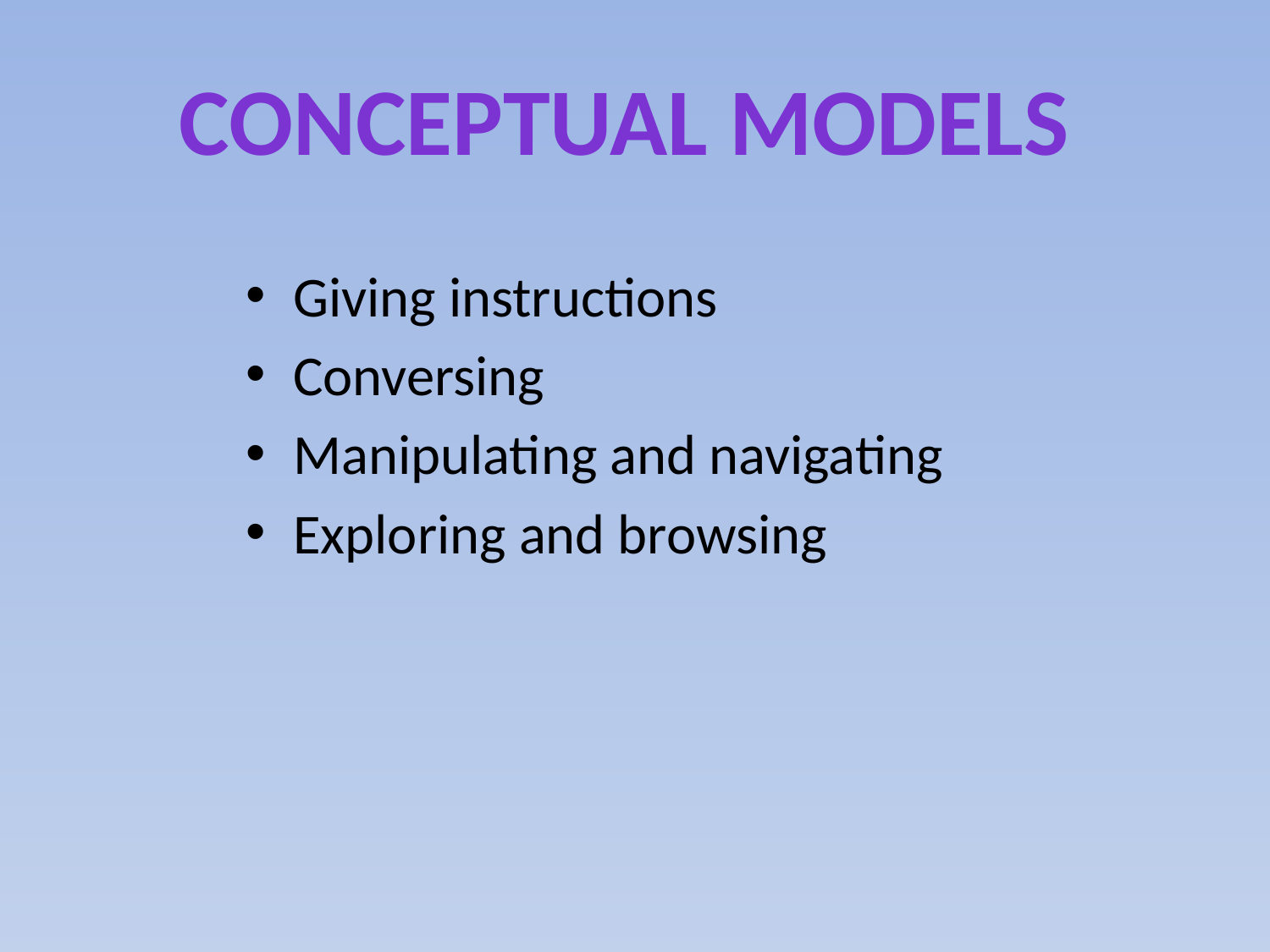

# Conceptual models
Giving instructions
Conversing
Manipulating and navigating
Exploring and browsing